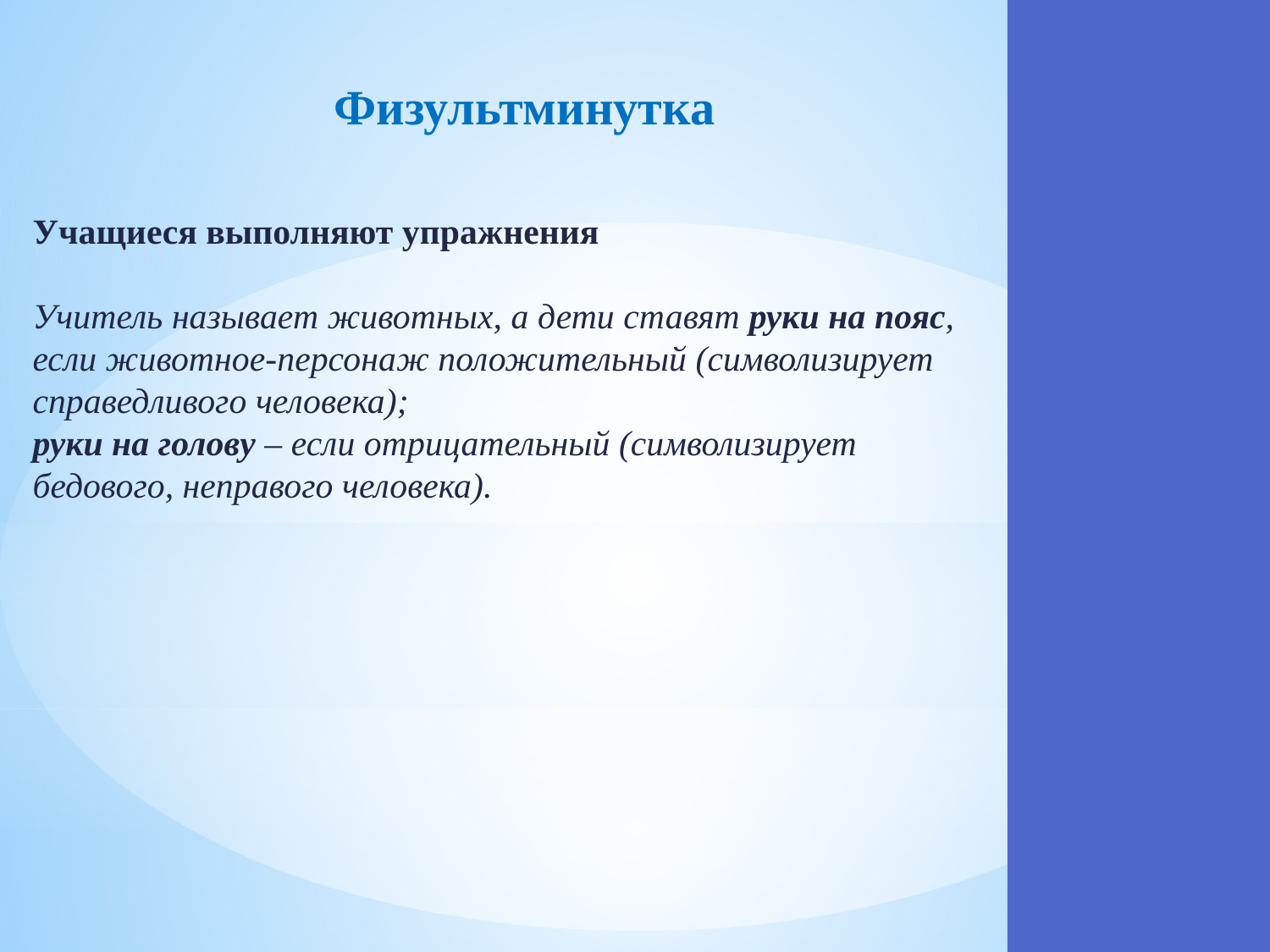

Физультминутка

Учащиеся выполняют упражнения

Учитель называет животных, а дети ставят руки на пояс, если животное-персонаж положительный (символизирует справедливого человека);
руки на голову – если отрицательный (символизирует бедового, неправого человека).